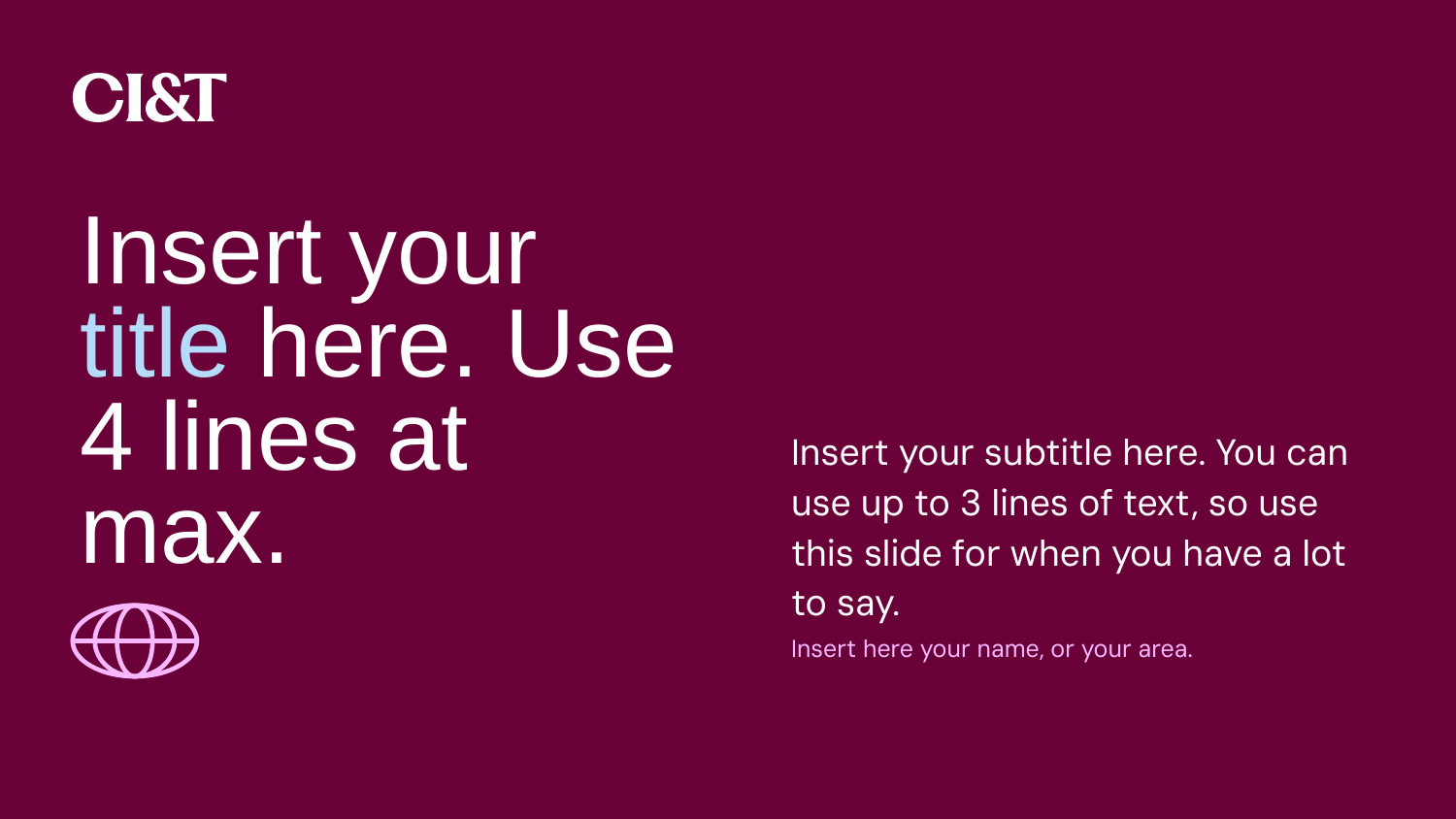

Insert your title here. Use 4 lines at max.
Insert your subtitle here. You can use up to 3 lines of text, so use this slide for when you have a lot to say.

Insert here your name, or your area.